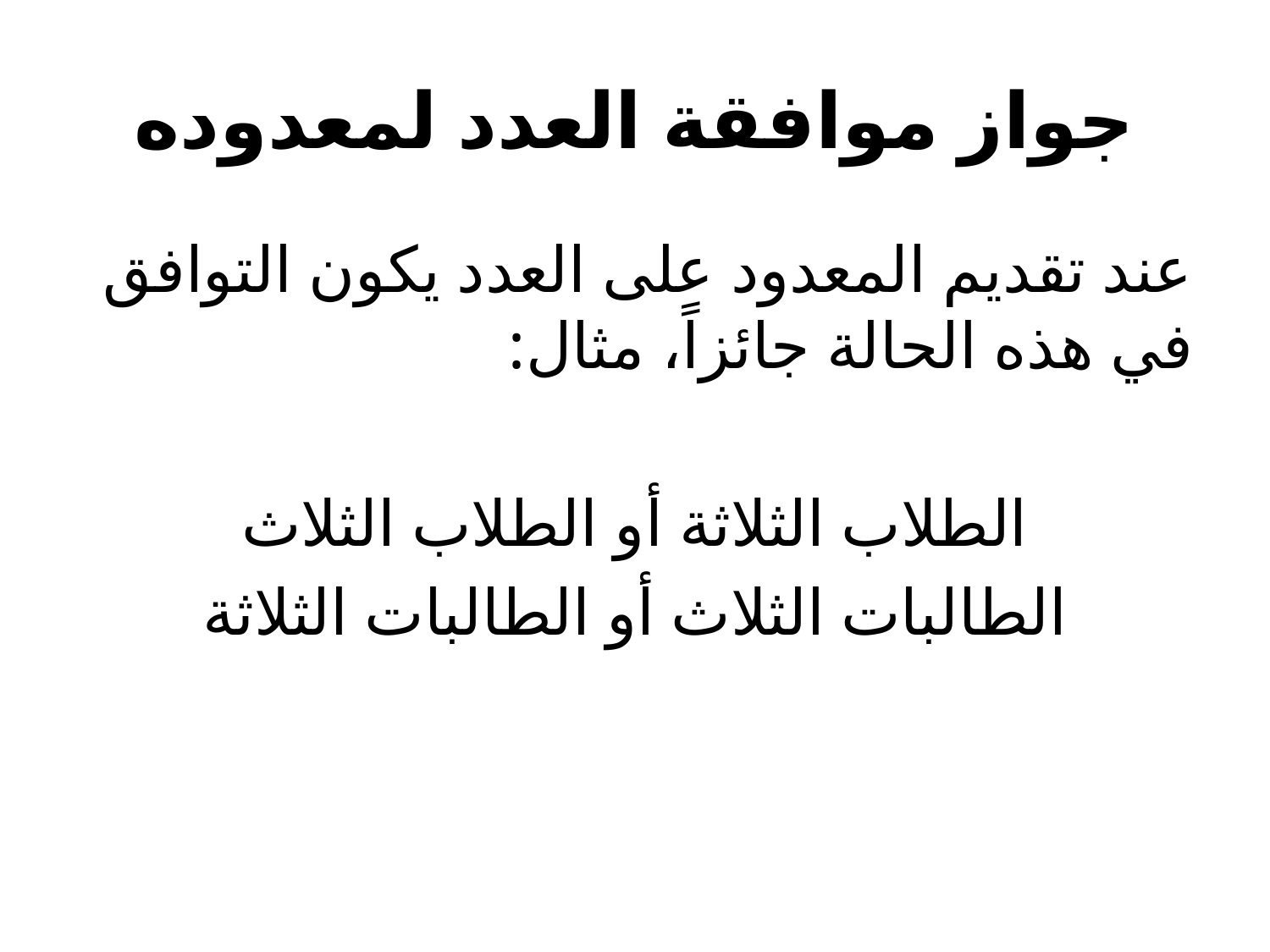

# جواز موافقة العدد لمعدوده
عند تقديم المعدود على العدد يكون التوافق في هذه الحالة جائزاً، مثال:

الطلاب الثلاثة أو الطلاب الثلاث
الطالبات الثلاث أو الطالبات الثلاثة